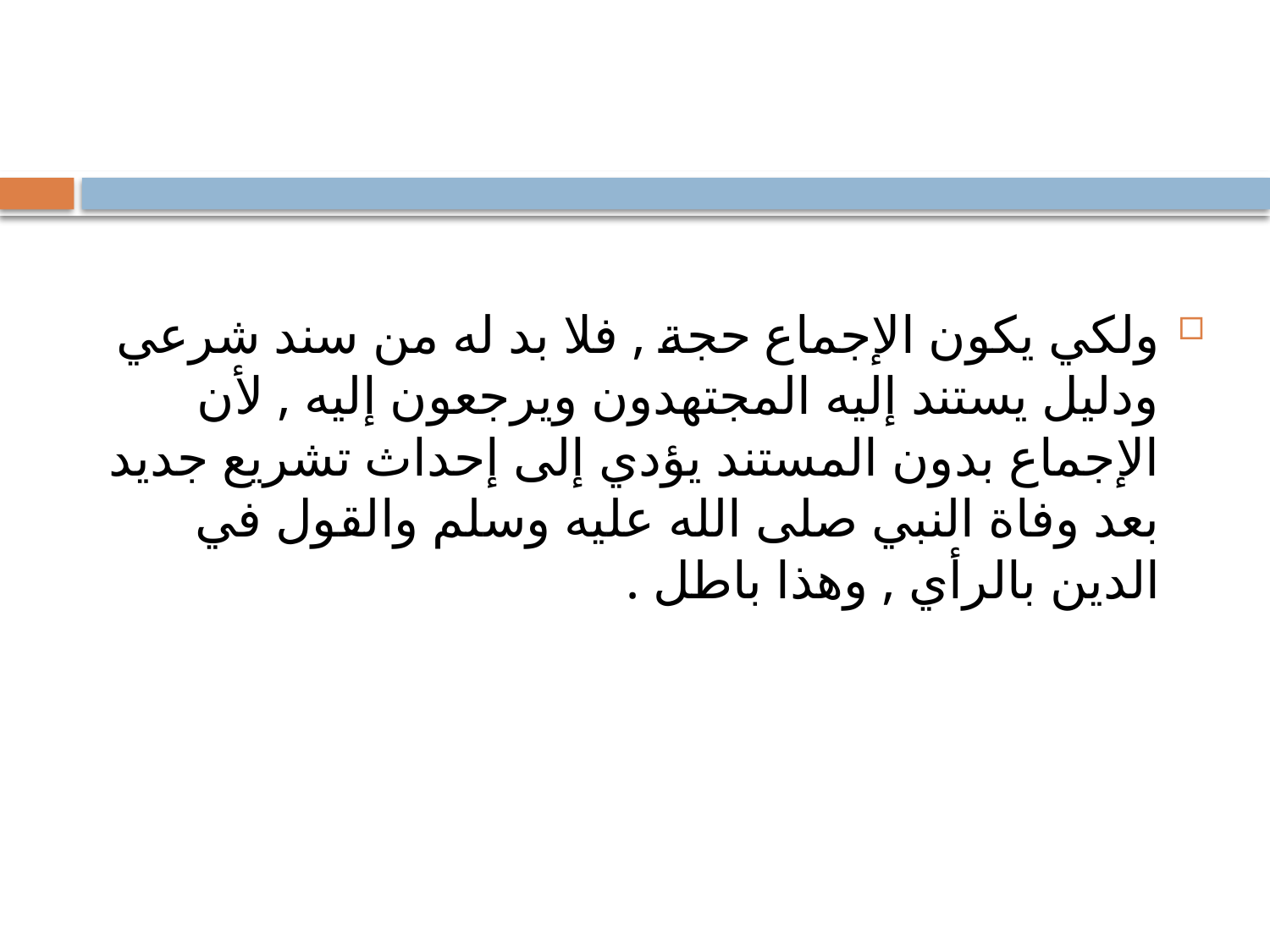

#

ولكي يكون الإجماع حجة , فلا بد له من سند شرعي ودليل يستند إليه المجتهدون ويرجعون إليه , لأن الإجماع بدون المستند يؤدي إلى إحداث تشريع جديد بعد وفاة النبي صلى الله عليه وسلم والقول في الدين بالرأي , وهذا باطل .